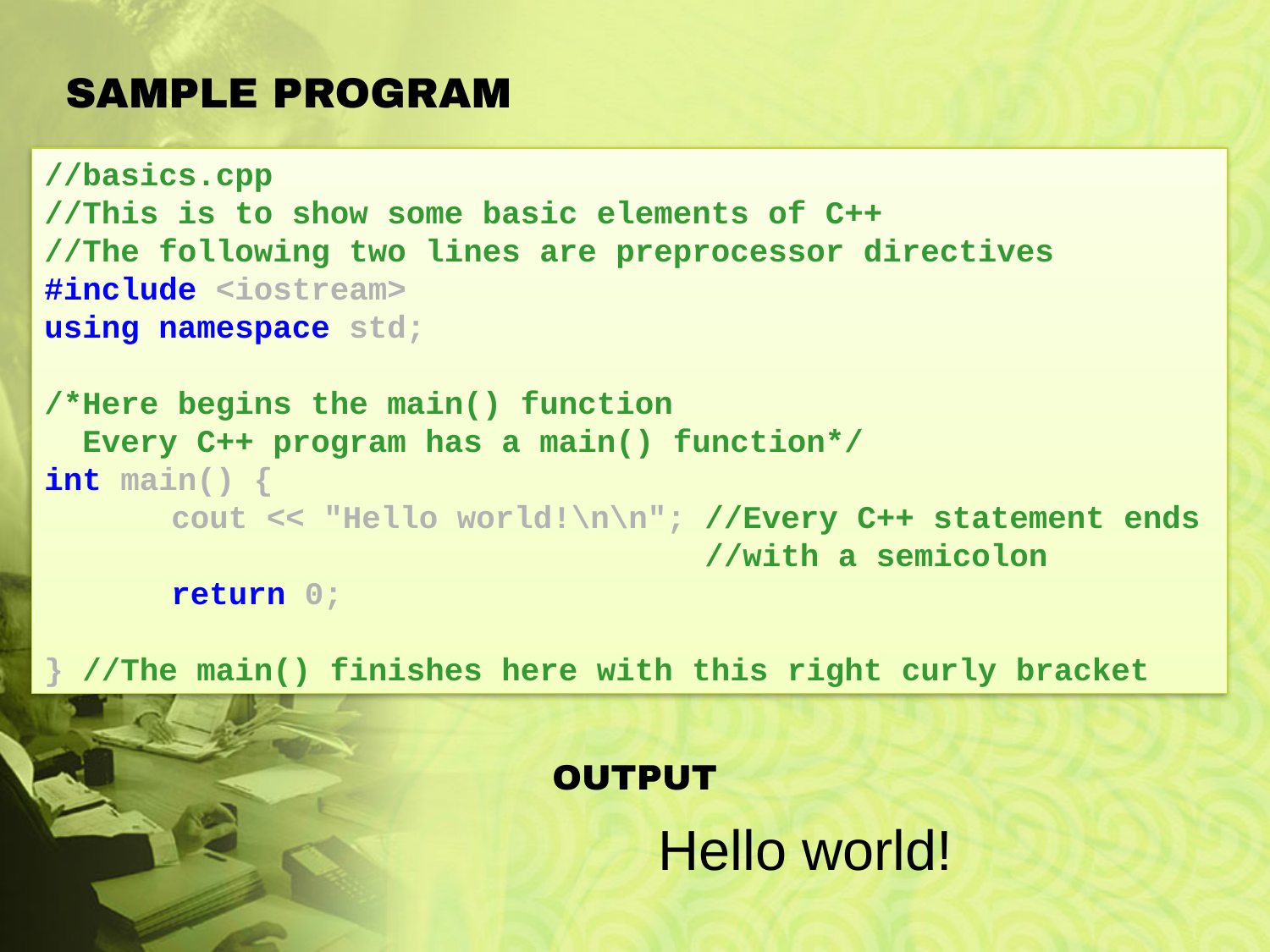

SAMPLE PROGRAM
//basics.cpp
//This is to show some basic elements of C++
//The following two lines are preprocessor directives
#include <iostream>
using namespace std;

/*Here begins the main() function
  Every C++ program has a main() function*/
int main() {
	cout << "Hello world!\n\n"; //Every C++ statement ends
	                            //with a semicolon
	return 0;

} //The main() finishes here with this right curly bracket
OUTPUT
Hello world!